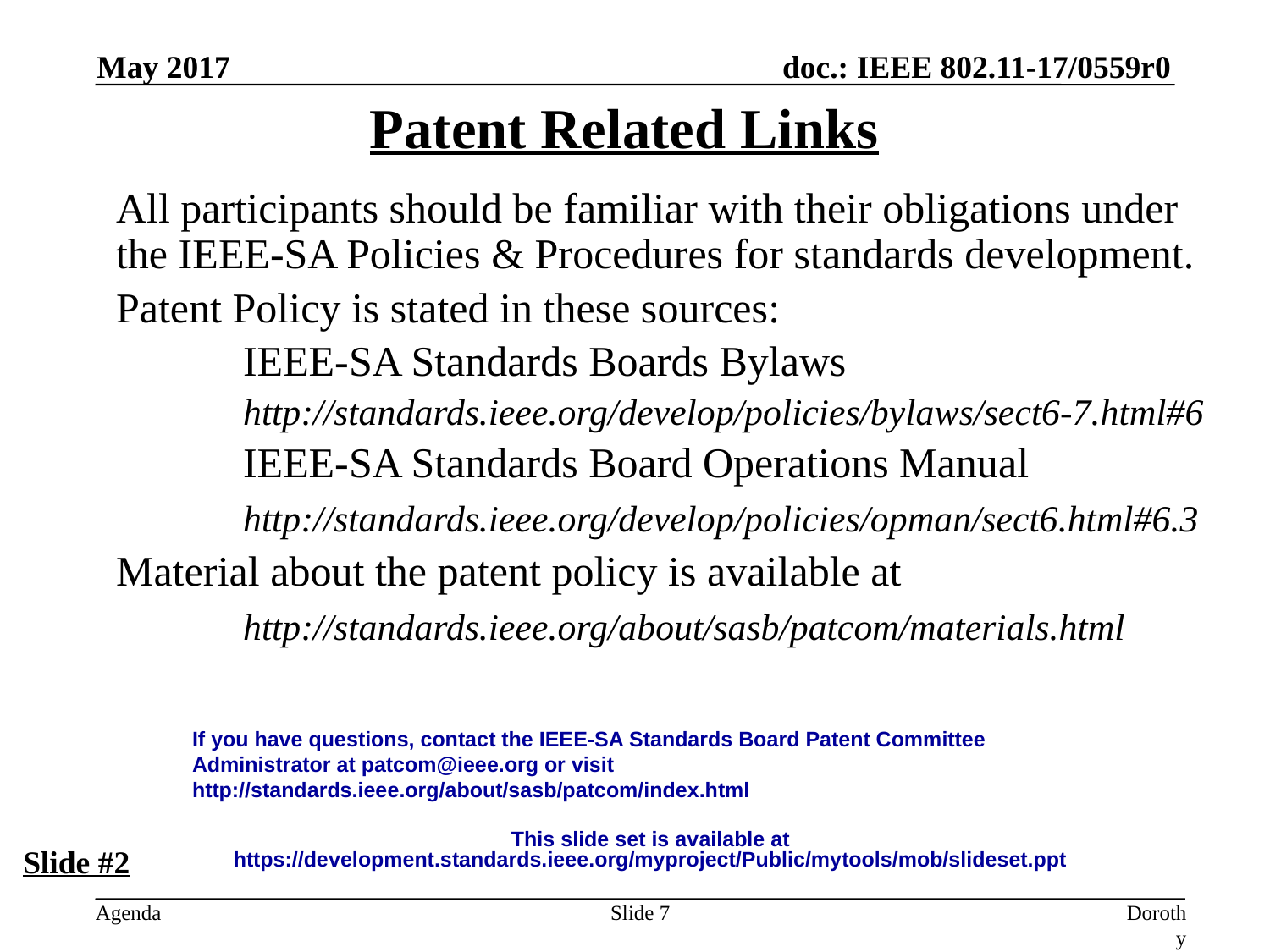

# Patent Related Links
May 2017
	All participants should be familiar with their obligations under the IEEE-SA Policies & Procedures for standards development.
	Patent Policy is stated in these sources:
		IEEE-SA Standards Boards Bylaws
		http://standards.ieee.org/develop/policies/bylaws/sect6-7.html#6
		IEEE-SA Standards Board Operations Manual
		http://standards.ieee.org/develop/policies/opman/sect6.html#6.3
	Material about the patent policy is available at
		http://standards.ieee.org/about/sasb/patcom/materials.html
If you have questions, contact the IEEE-SA Standards Board Patent Committee Administrator at patcom@ieee.org or visit http://standards.ieee.org/about/sasb/patcom/index.html

This slide set is available at https://development.standards.ieee.org/myproject/Public/mytools/mob/slideset.ppt
Slide #2
Slide 7
Dorothy Stanley, HP Enterprise